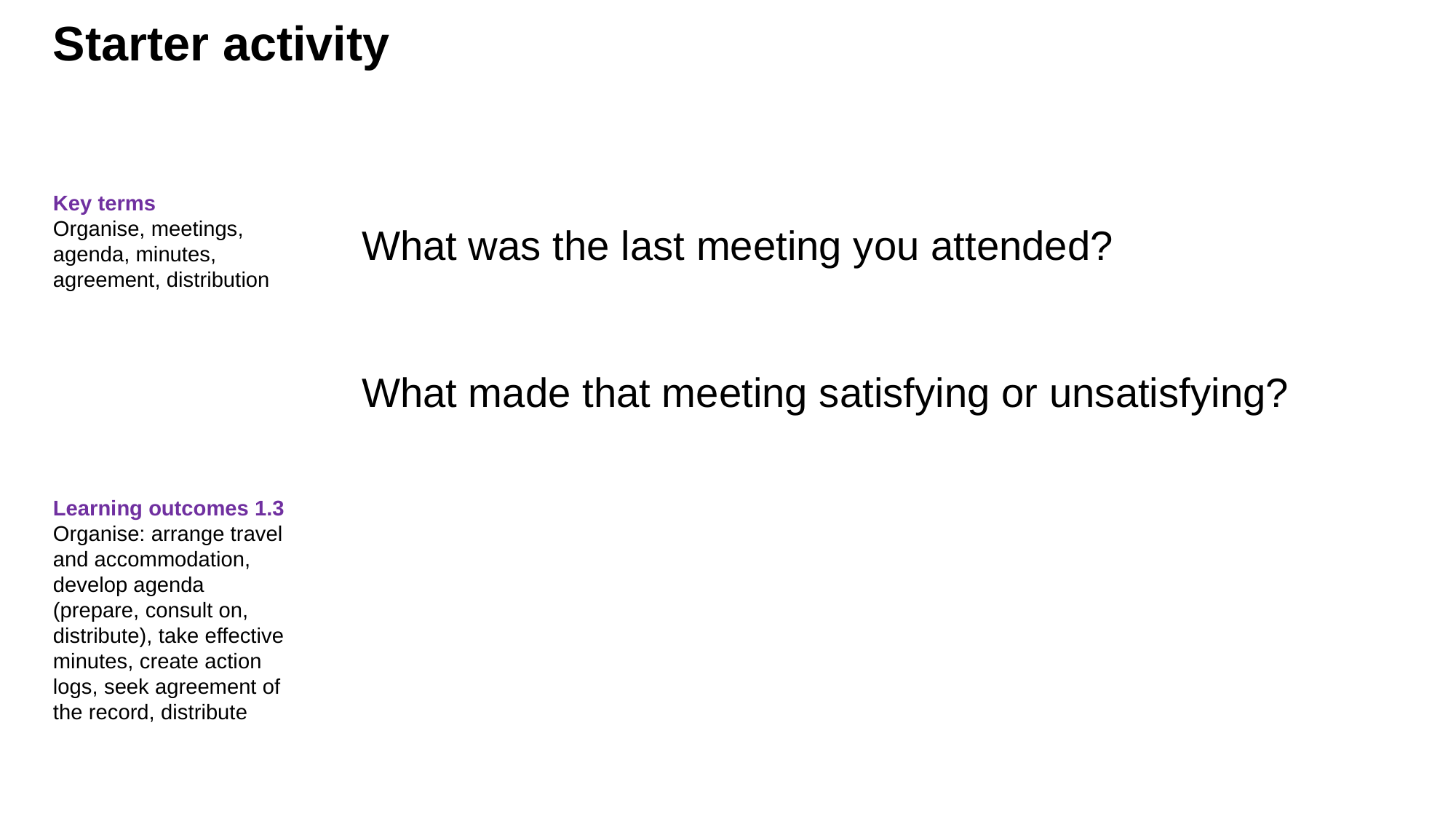

Starter activity
Key terms
Organise, meetings, agenda, minutes, agreement, distribution

Learning outcomes 1.3
Organise: arrange travel and accommodation, develop agenda (prepare, consult on, distribute), take effective minutes, create action logs, seek agreement of the record, distribute

What was the last meeting you attended?

What made that meeting satisfying or unsatisfying?